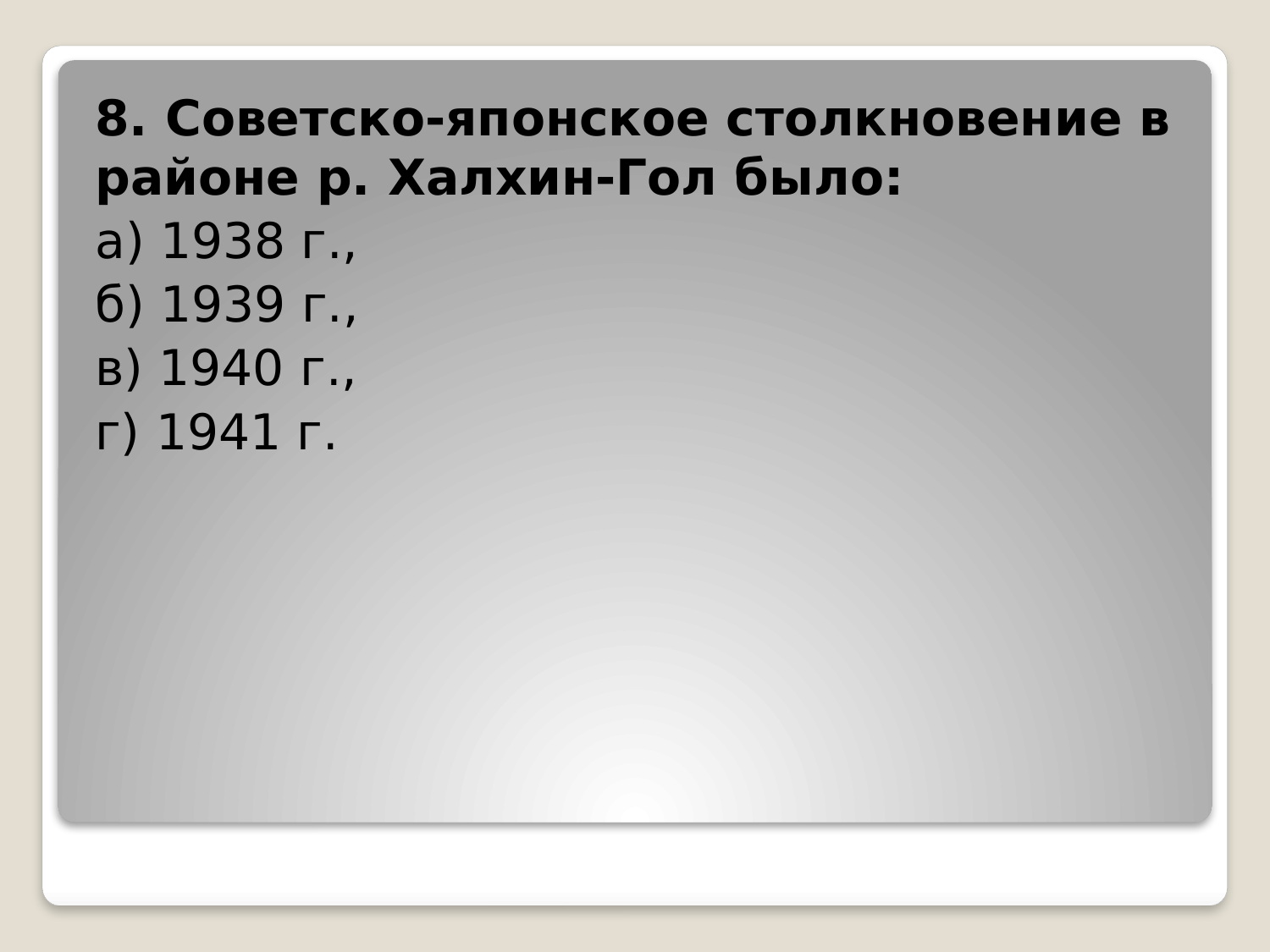

8. Советско-японское столкновение в районе р. Халхин-Гол было:
а) 1938 г.,
б) 1939 г.,
в) 1940 г.,
г) 1941 г.
#